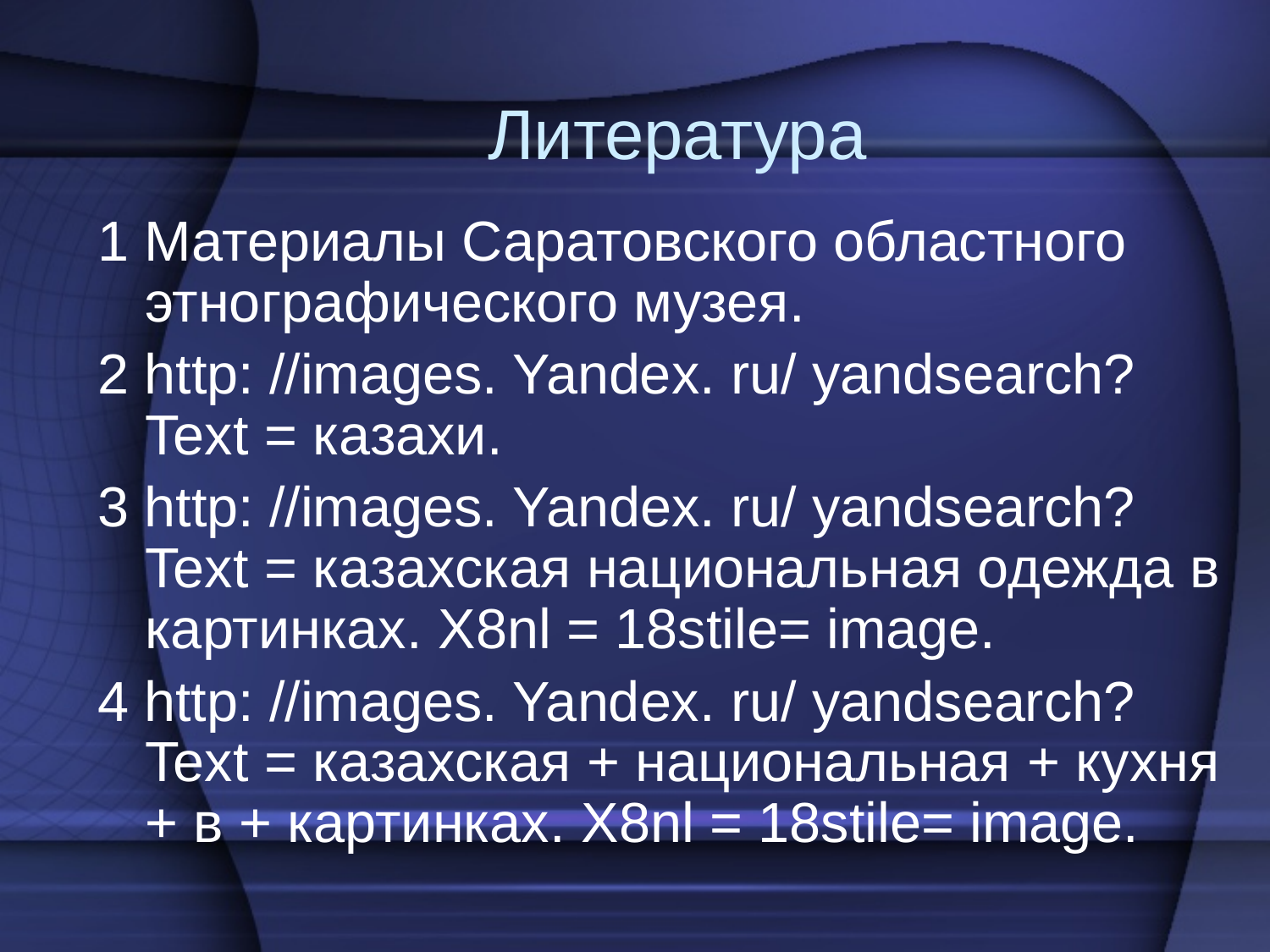

# Литература
1 Материалы Саратовского областного этнографического музея.
2 http: //images. Yandex. ru/ yandsearch? Text = казахи.
3 http: //images. Yandex. ru/ yandsearch? Text = казахская национальная одежда в картинках. X8nl = 18stile= image.
4 http: //images. Yandex. ru/ yandsearch? Text = казахская + национальная + кухня + в + картинках. X8nl = 18stile= image.